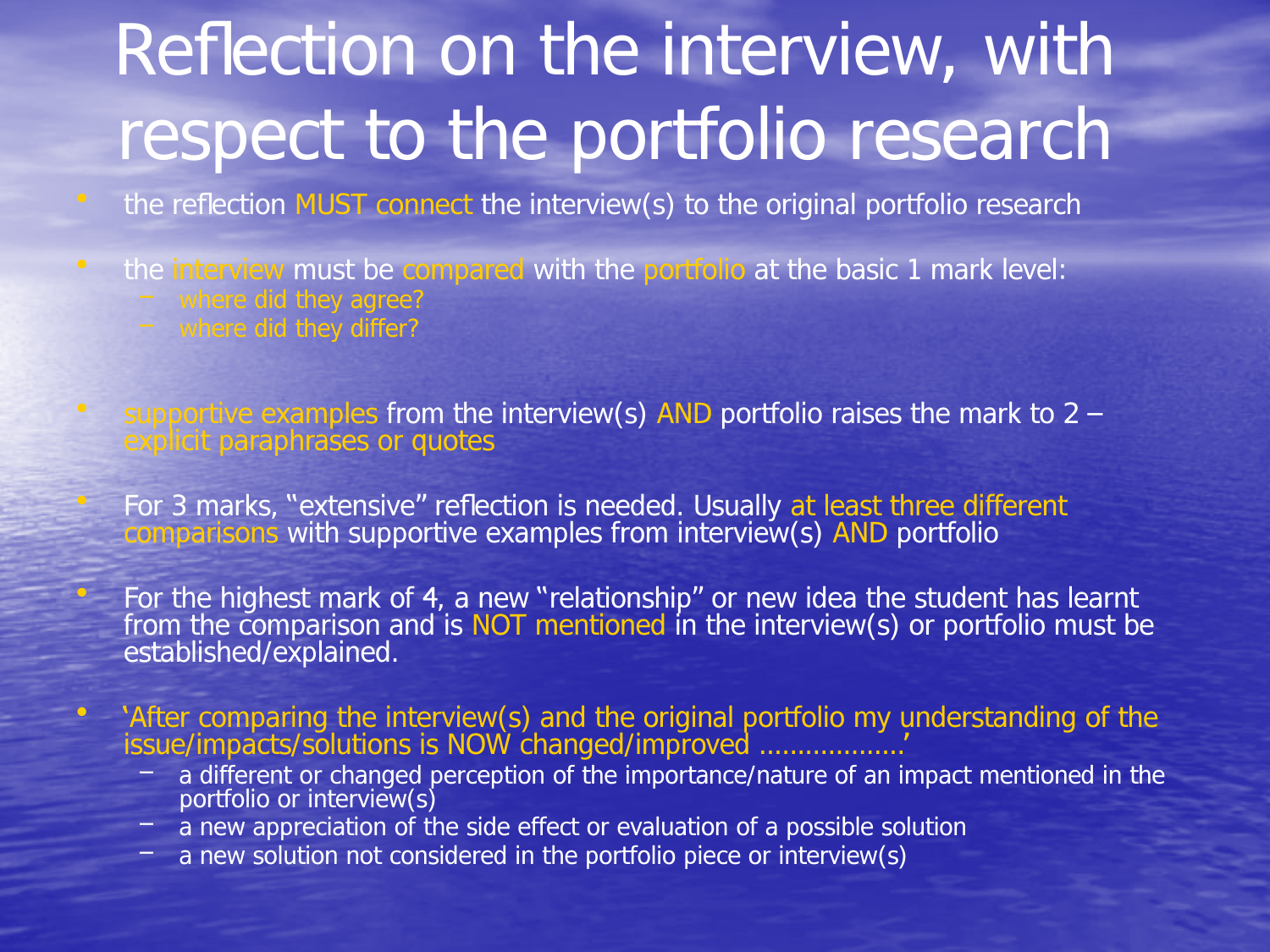

# Reflection on the interview, with respect to the portfolio research
the reflection MUST connect the interview(s) to the original portfolio research

the interview must be compared with the portfolio at the basic 1 mark level:
where did they agree?
where did they differ?

supportive examples from the interview(s) AND portfolio raises the mark to 2 – explicit paraphrases or quotes

For 3 marks, “extensive” reflection is needed. Usually at least three different comparisons with supportive examples from interview(s) AND portfolio

For the highest mark of 4, a new “relationship” or new idea the student has learnt from the comparison and is NOT mentioned in the interview(s) or portfolio must be established/explained.

‘After comparing the interview(s) and the original portfolio my understanding of the issue/impacts/solutions is NOW changed/improved ……………….’
a different or changed perception of the importance/nature of an impact mentioned in the portfolio or interview(s)
a new appreciation of the side effect or evaluation of a possible solution
a new solution not considered in the portfolio piece or interview(s)